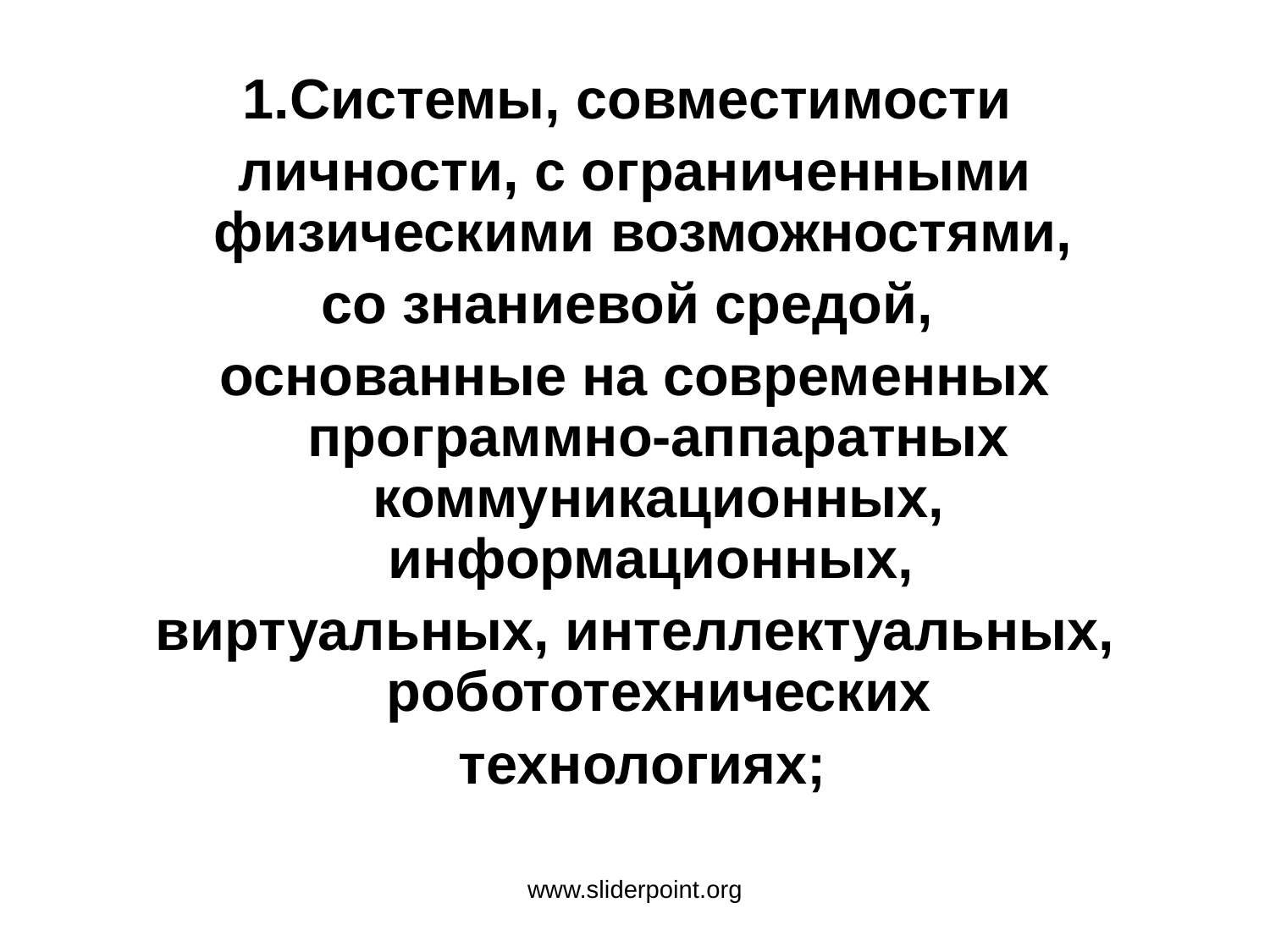

1.Системы, совместимости
личности, с ограниченными физическими возможностями,
со знаниевой средой,
основанные на современных программно-аппаратных коммуникационных, информационных,
виртуальных, интеллектуальных, робототехнических
 технологиях;

www.sliderpoint.org